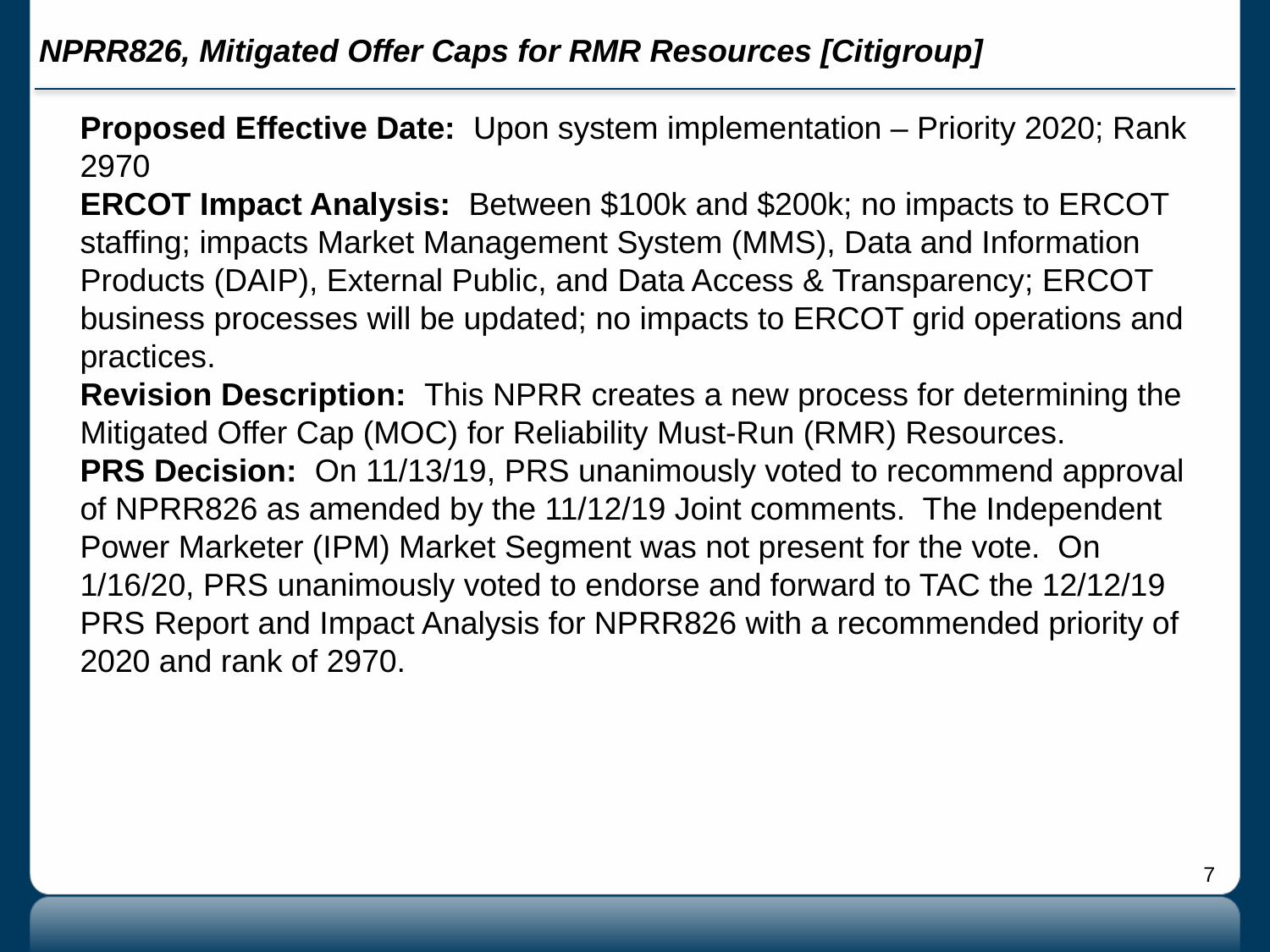

# NPRR826, Mitigated Offer Caps for RMR Resources [Citigroup]
Proposed Effective Date:  Upon system implementation – Priority 2020; Rank 2970
ERCOT Impact Analysis:  Between $100k and $200k; no impacts to ERCOT staffing; impacts Market Management System (MMS), Data and Information Products (DAIP), External Public, and Data Access & Transparency; ERCOT business processes will be updated; no impacts to ERCOT grid operations and practices.
Revision Description:  This NPRR creates a new process for determining the Mitigated Offer Cap (MOC) for Reliability Must-Run (RMR) Resources.
PRS Decision:  On 11/13/19, PRS unanimously voted to recommend approval of NPRR826 as amended by the 11/12/19 Joint comments.  The Independent Power Marketer (IPM) Market Segment was not present for the vote.  On 1/16/20, PRS unanimously voted to endorse and forward to TAC the 12/12/19 PRS Report and Impact Analysis for NPRR826 with a recommended priority of 2020 and rank of 2970.